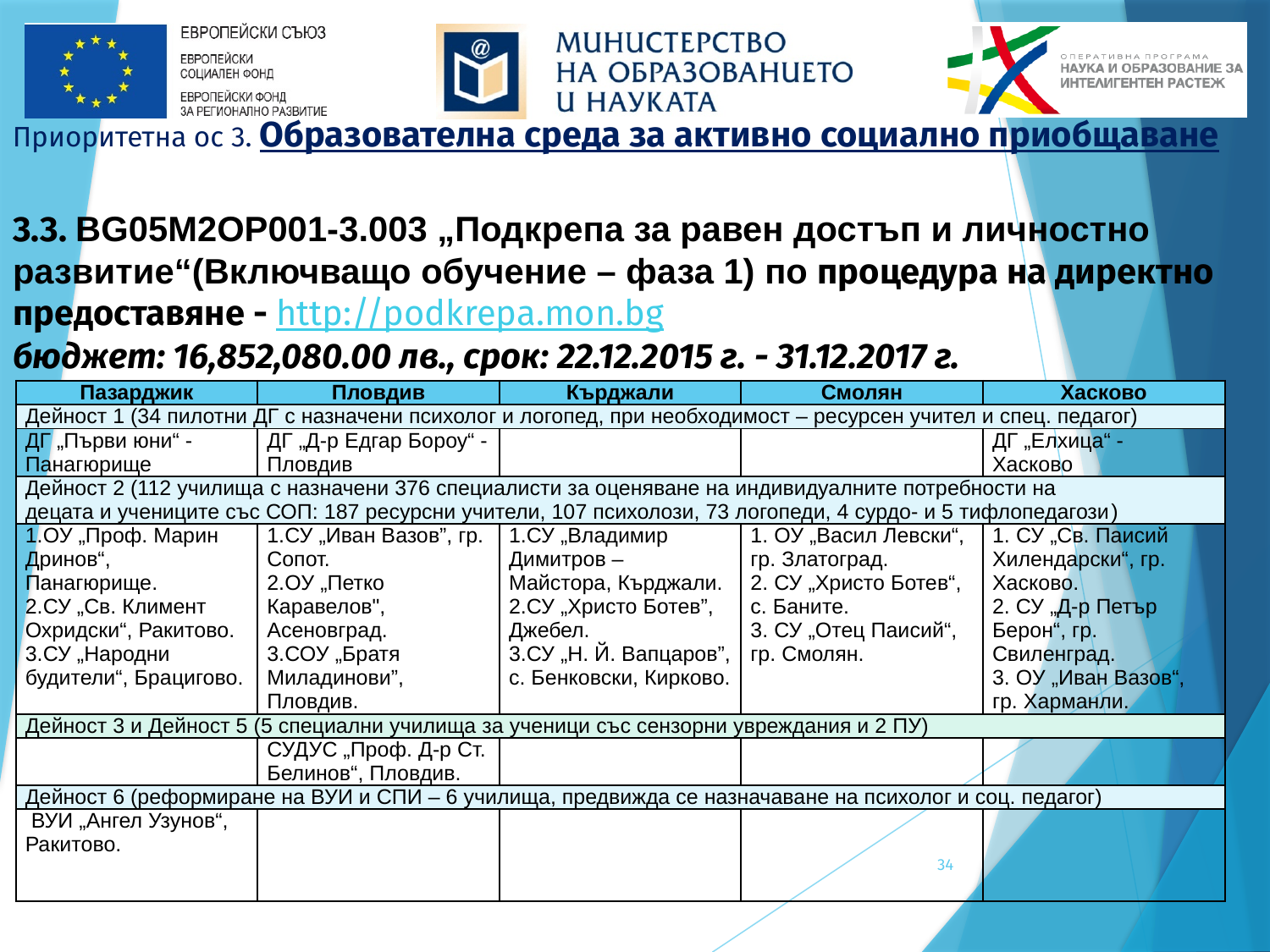

Приоритетна ос 3. Образователна среда за активно социално приобщаване
3.3. BG05M2OP001-3.003 „Подкрепа за равен достъп и личностно развитие“(Включващо обучение – фаза 1) по процедура на директно предоставяне - http://podkrepa.mon.bg
бюджет: 16,852,080.00 лв., срок: 22.12.2015 г. - 31.12.2017 г.
| Пазарджик | Пловдив | Кърджали | Смолян | Хасково |
| --- | --- | --- | --- | --- |
| Дейност 1 (34 пилотни ДГ с назначени психолог и логопед, при необходимост – ресурсен учител и спец. педагог) |  |  |  |  |
| ДГ „Първи юни“ - Панагюрище | ДГ „Д-р Едгар Бороу“ - Пловдив |  |  | ДГ „Елхица“ - Хасково |
| Дейност 2 (112 училища с назначени 376 специалисти за оценяване на индивидуалните потребности на децата и учениците със СОП: 187 ресурсни учители, 107 психолози, 73 логопеди, 4 сурдо- и 5 тифлопедагози) |  |  |  |  |
| ОУ „Проф. Марин Дринов“, Панагюрище. СУ „Св. Климент Охридски“, Ракитово. СУ „Народни будители“, Брацигово. | СУ „Иван Вазов”, гр. Сопот. ОУ „Петко Каравелов", Асеновград. СОУ „Братя Миладинови”, Пловдив. | СУ „Владимир Димитров – Майстора, Кърджали. СУ „Христо Ботев”, Джебел. СУ „Н. Й. Вапцаров”, с. Бенковски, Кирково. | 1. ОУ „Васил Левски“, гр. Златоград. 2. СУ „Христо Ботев“, с. Баните. 3. СУ „Отец Паисий“, гр. Смолян. | 1. СУ „Св. Паисий Хилендарски“, гр. Хасково. 2. СУ „Д-р Петър Берон“, гр. Свиленград. 3. ОУ „Иван Вазов“, гр. Харманли. |
| Дейност 3 и Дейност 5 (5 специални училища за ученици със сензорни увреждания и 2 ПУ) |  |  |  |  |
|  | СУДУС „Проф. Д-р Ст. Белинов“, Пловдив. |  |  |  |
| Дейност 6 (реформиране на ВУИ и СПИ – 6 училища, предвижда се назначаване на психолог и соц. педагог) |  |  |  |  |
| ВУИ „Ангел Узунов“, Ракитово. |  |  |  |  |
34